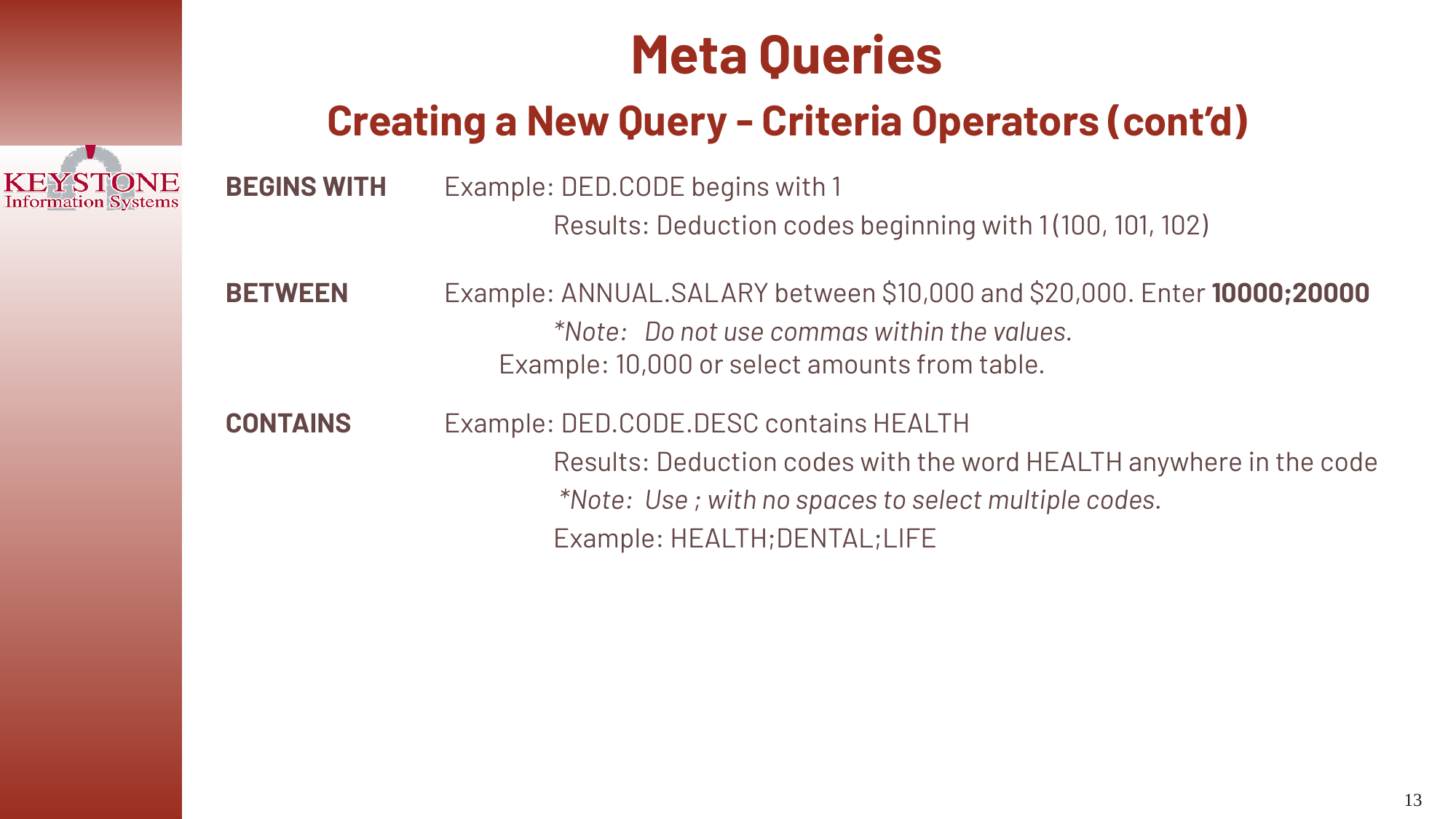

Meta Queries
Creating a New Query - Criteria Operators (cont’d)
BEGINS WITH 	Example: DED.CODE begins with 1
			Results: Deduction codes beginning with 1 (100, 101, 102)

BETWEEN	Example: ANNUAL.SALARY between $10,000 and $20,000. Enter 10000;20000
			*Note:   Do not use commas within the values.
	Example: 10,000 or select amounts from table.

CONTAINS	Example: DED.CODE.DESC contains HEALTH
			Results: Deduction codes with the word HEALTH anywhere in the code
			 *Note:  Use ; with no spaces to select multiple codes.
			Example: HEALTH;DENTAL;LIFE

13